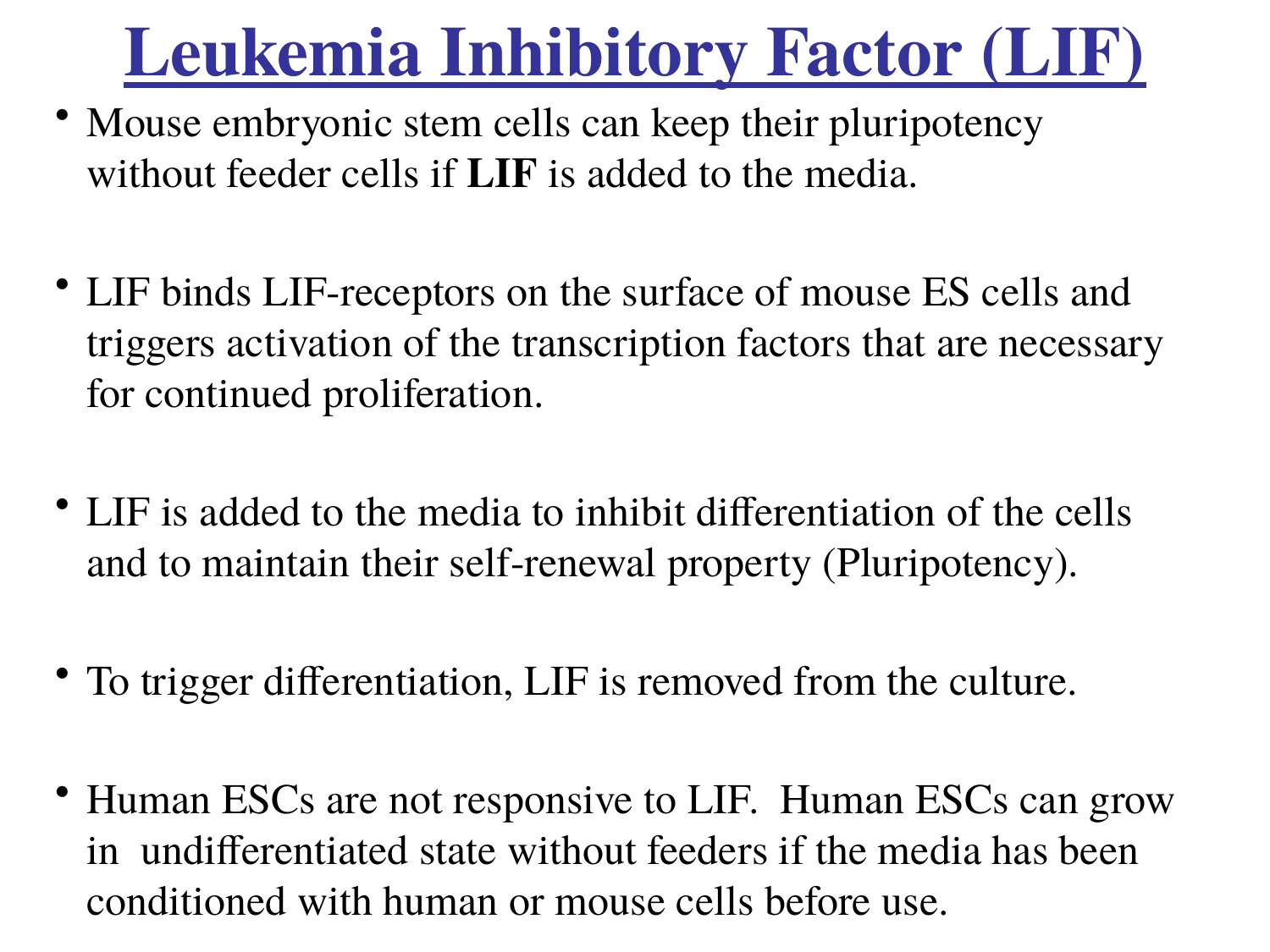

Leukemia Inhibitory Factor (LIF)
Mouse embryonic stem cells can keep their pluripotency without feeder cells if LIF is added to the media.

LIF binds LIF-receptors on the surface of mouse ES cells and triggers activation of the transcription factors that are necessary for continued proliferation.

LIF is added to the media to inhibit differentiation of the cells and to maintain their self-renewal property (Pluripotency).

To trigger differentiation, LIF is removed from the culture.

Human ESCs are not responsive to LIF.  Human ESCs can grow in  undifferentiated state without feeders if the media has been conditioned with human or mouse cells before use.